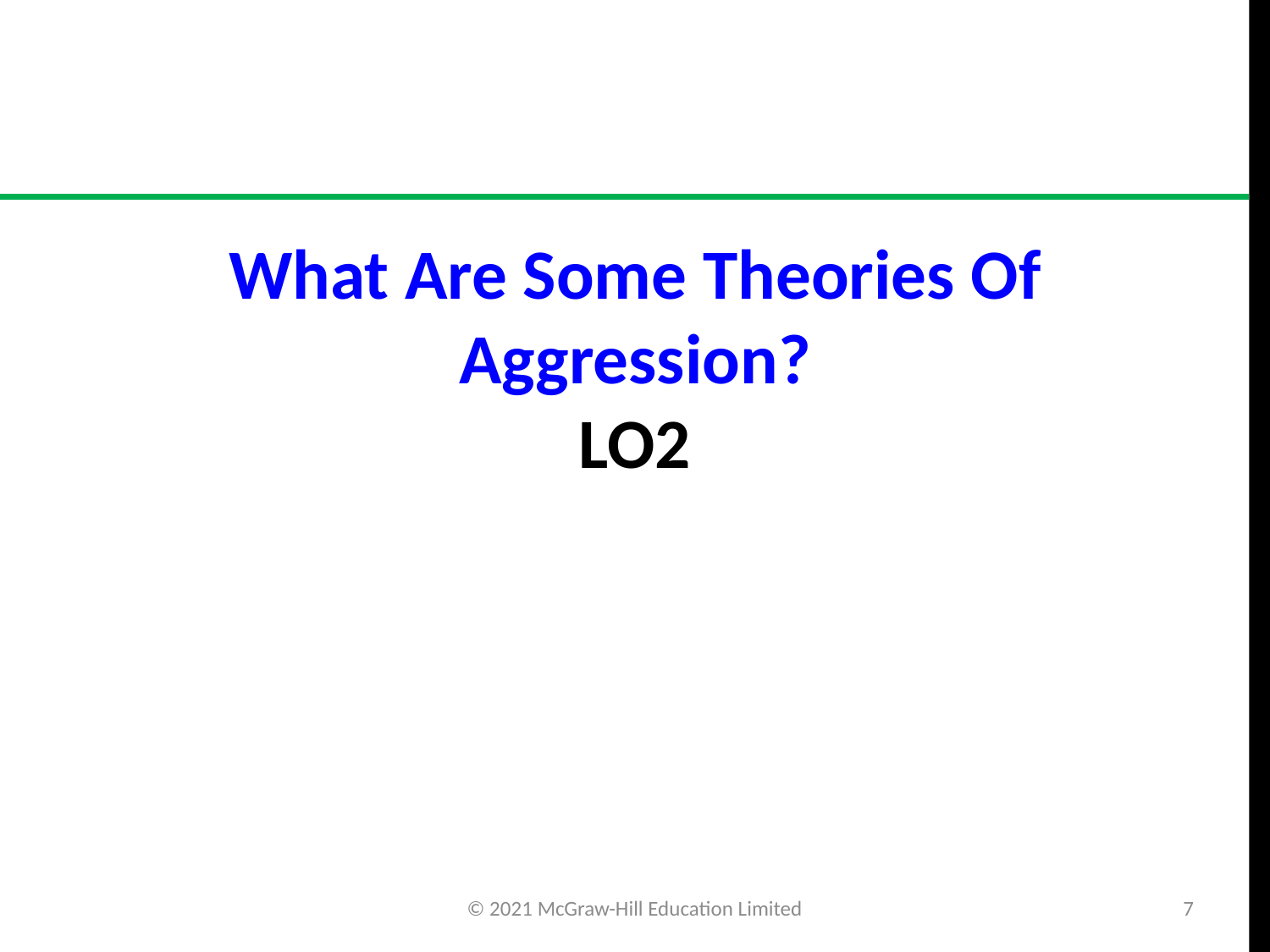

# What Are Some Theories Of Aggression? LO2

© 2021 McGraw-Hill Education Limited
7